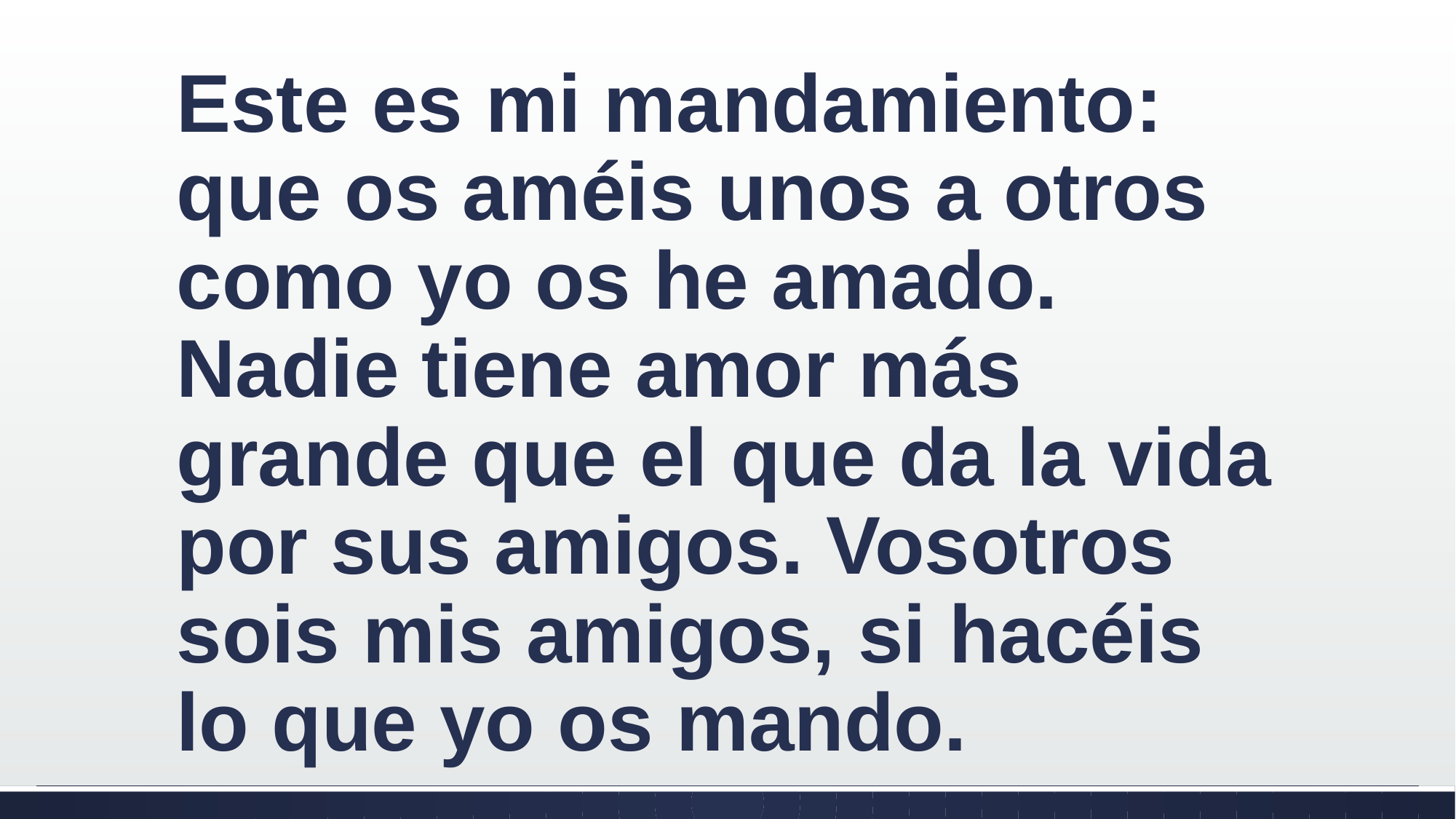

#
Este es mi mandamiento: que os améis unos a otros como yo os he amado. Nadie tiene amor más grande que el que da la vida por sus amigos. Vosotros sois mis amigos, si hacéis lo que yo os mando.